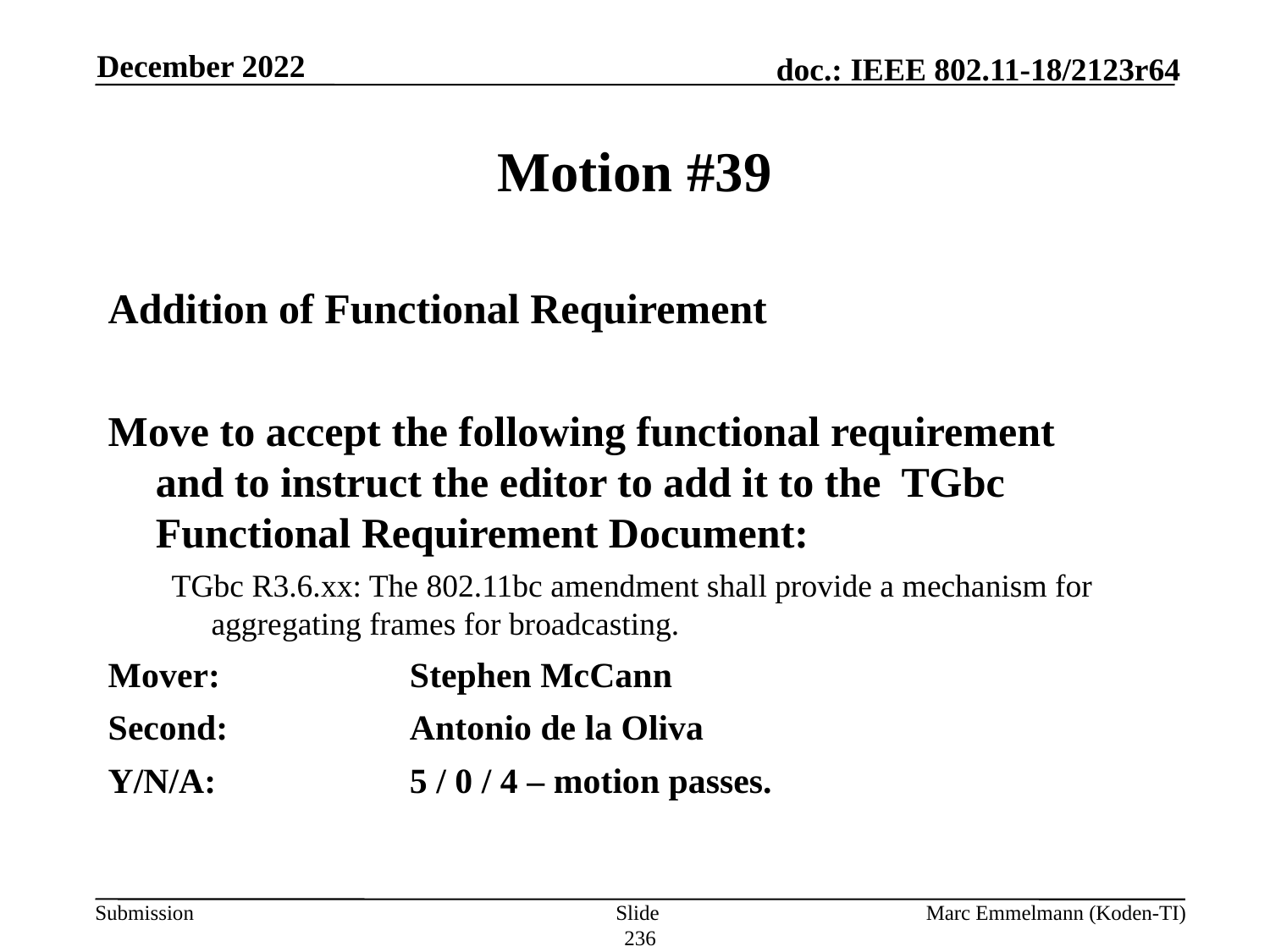

December 2022
# Motion #39
Addition of Functional Requirement

Move to accept the following functional requirement
and to instruct the editor to add it to the  TGbc Functional Requirement Document:
TGbc R3.6.xx: The 802.11bc amendment shall provide a mechanism for aggregating frames for broadcasting.
Mover:		Stephen McCann
Second:		Antonio de la Oliva
Y/N/A:		5 / 0 / 4 – motion passes.
Slide 236
Marc Emmelmann (Koden-TI)